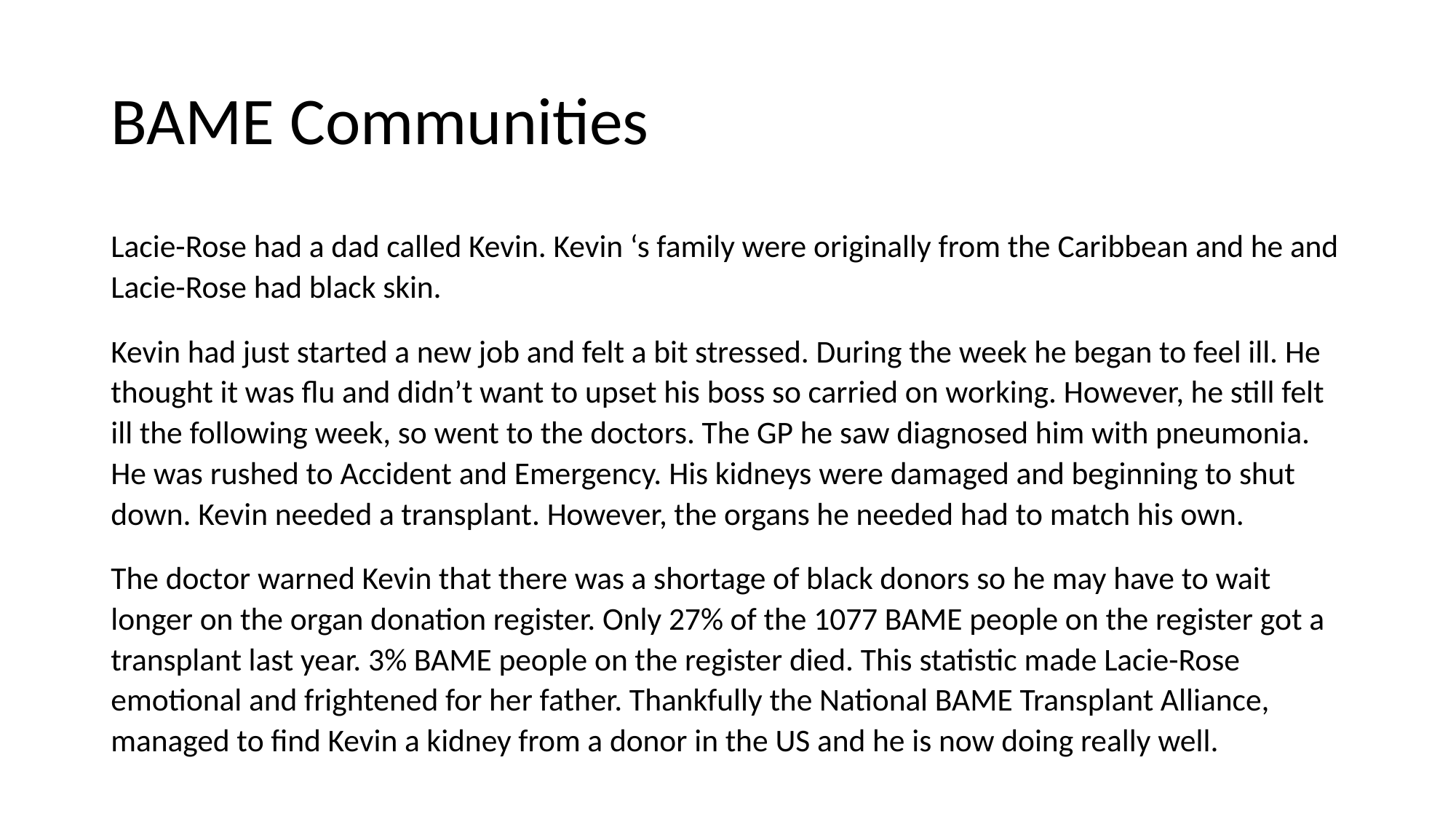

# BAME Communities
Lacie-Rose had a dad called Kevin. Kevin ‘s family were originally from the Caribbean and he and Lacie-Rose had black skin.
Kevin had just started a new job and felt a bit stressed. During the week he began to feel ill. He thought it was flu and didn’t want to upset his boss so carried on working. However, he still felt ill the following week, so went to the doctors. The GP he saw diagnosed him with pneumonia. He was rushed to Accident and Emergency. His kidneys were damaged and beginning to shut down. Kevin needed a transplant. However, the organs he needed had to match his own.
The doctor warned Kevin that there was a shortage of black donors so he may have to wait longer on the organ donation register. Only 27% of the 1077 BAME people on the register got a transplant last year. 3% BAME people on the register died. This statistic made Lacie-Rose emotional and frightened for her father. Thankfully the National BAME Transplant Alliance, managed to find Kevin a kidney from a donor in the US and he is now doing really well.